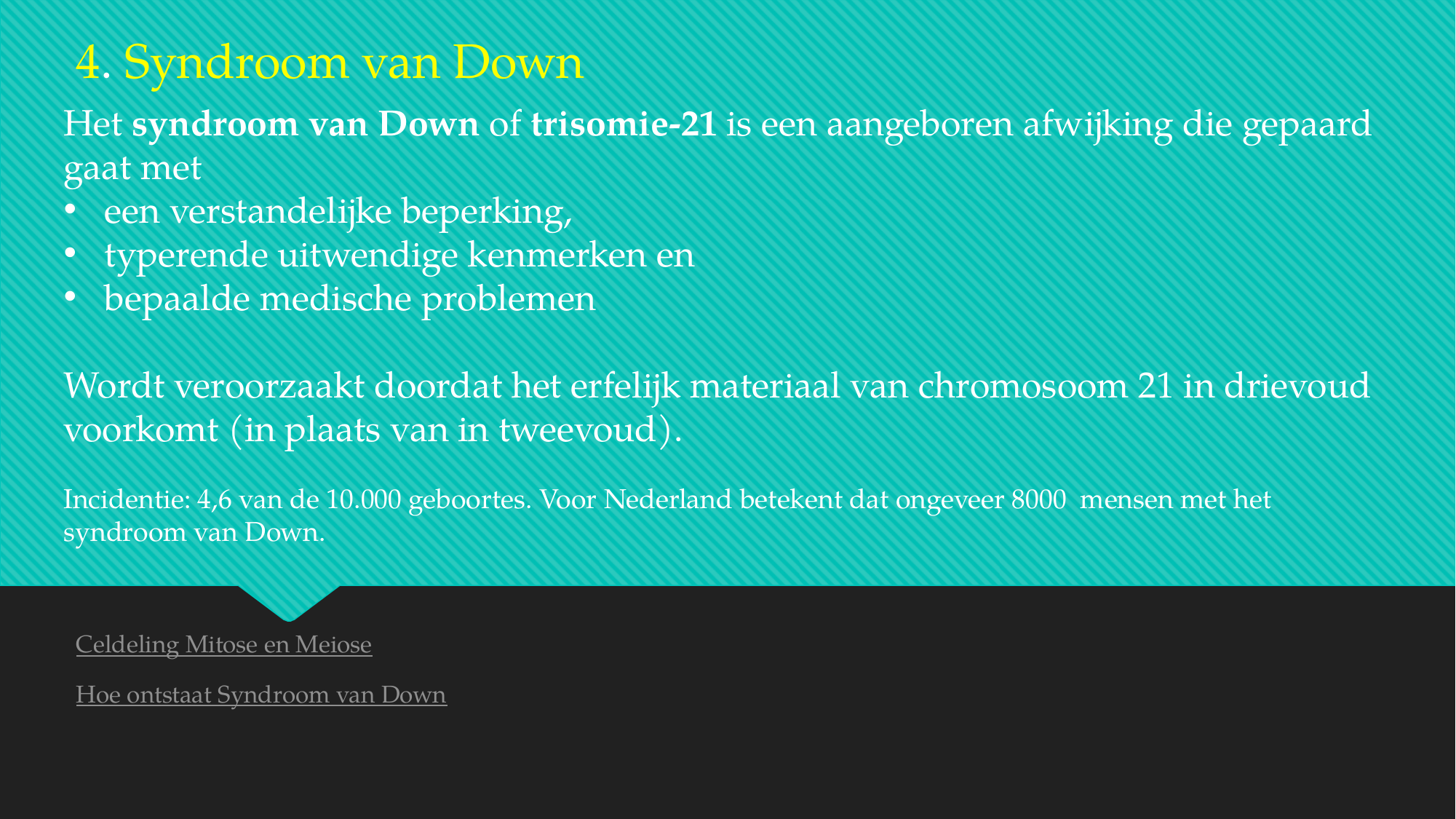

4. Syndroom van Down
Het syndroom van Down of trisomie-21 is een aangeboren afwijking die gepaard gaat met
een verstandelijke beperking,
typerende uitwendige kenmerken en
bepaalde medische problemen

Wordt veroorzaakt doordat het erfelijk materiaal van chromosoom 21 in drievoud voorkomt (in plaats van in tweevoud).
Incidentie: 4,6 van de 10.000 geboortes. Voor Nederland betekent dat ongeveer 8000  mensen met het syndroom van Down.
Celdeling Mitose en Meiose

Hoe ontstaat Syndroom van Down